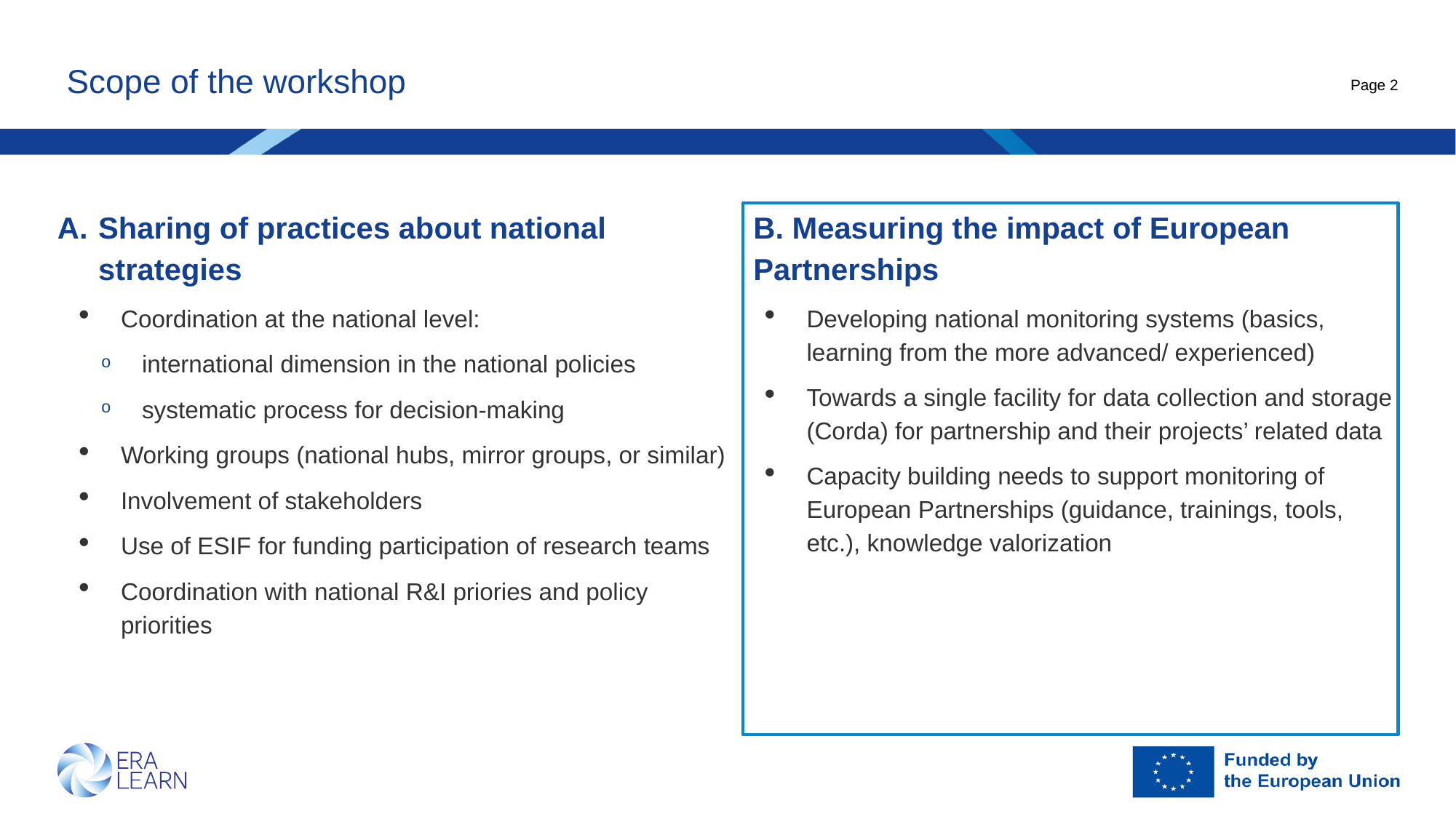

# Scope of the workshop
Page 2
Sharing of practices about national strategies
Coordination at the national level:
international dimension in the national policies
systematic process for decision-making
Working groups (national hubs, mirror groups, or similar)
Involvement of stakeholders
Use of ESIF for funding participation of research teams
Coordination with national R&I priories and policy priorities

B. Measuring the impact of European Partnerships
Developing national monitoring systems (basics, learning from the more advanced/ experienced)
Towards a single facility for data collection and storage (Corda) for partnership and their projects’ related data
Capacity building needs to support monitoring of European Partnerships (guidance, trainings, tools, etc.), knowledge valorization